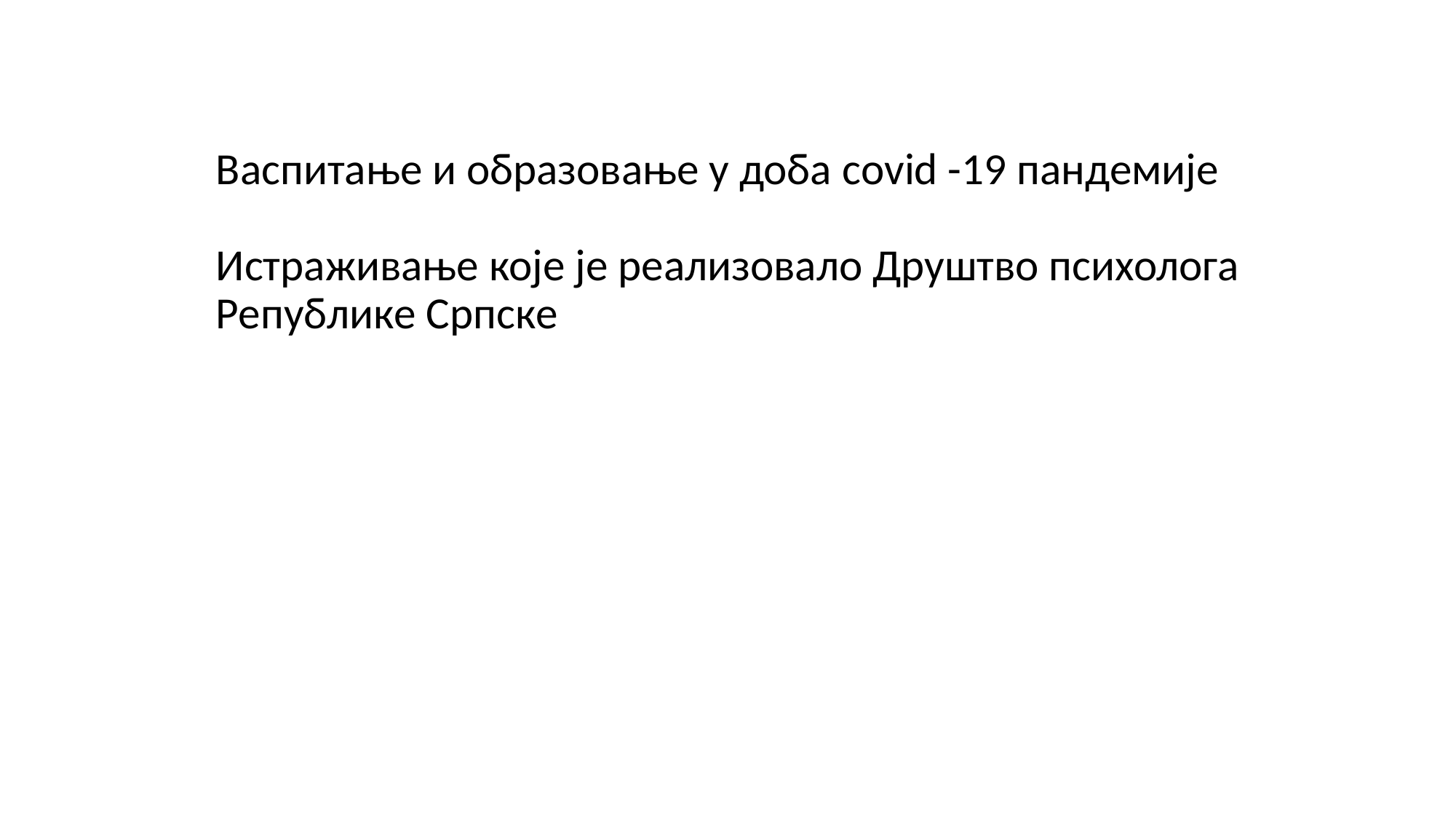

# Васпитање и образовање у доба covid -19 пандемије Истраживање које је реализовало Друштво психолога Републике Српске